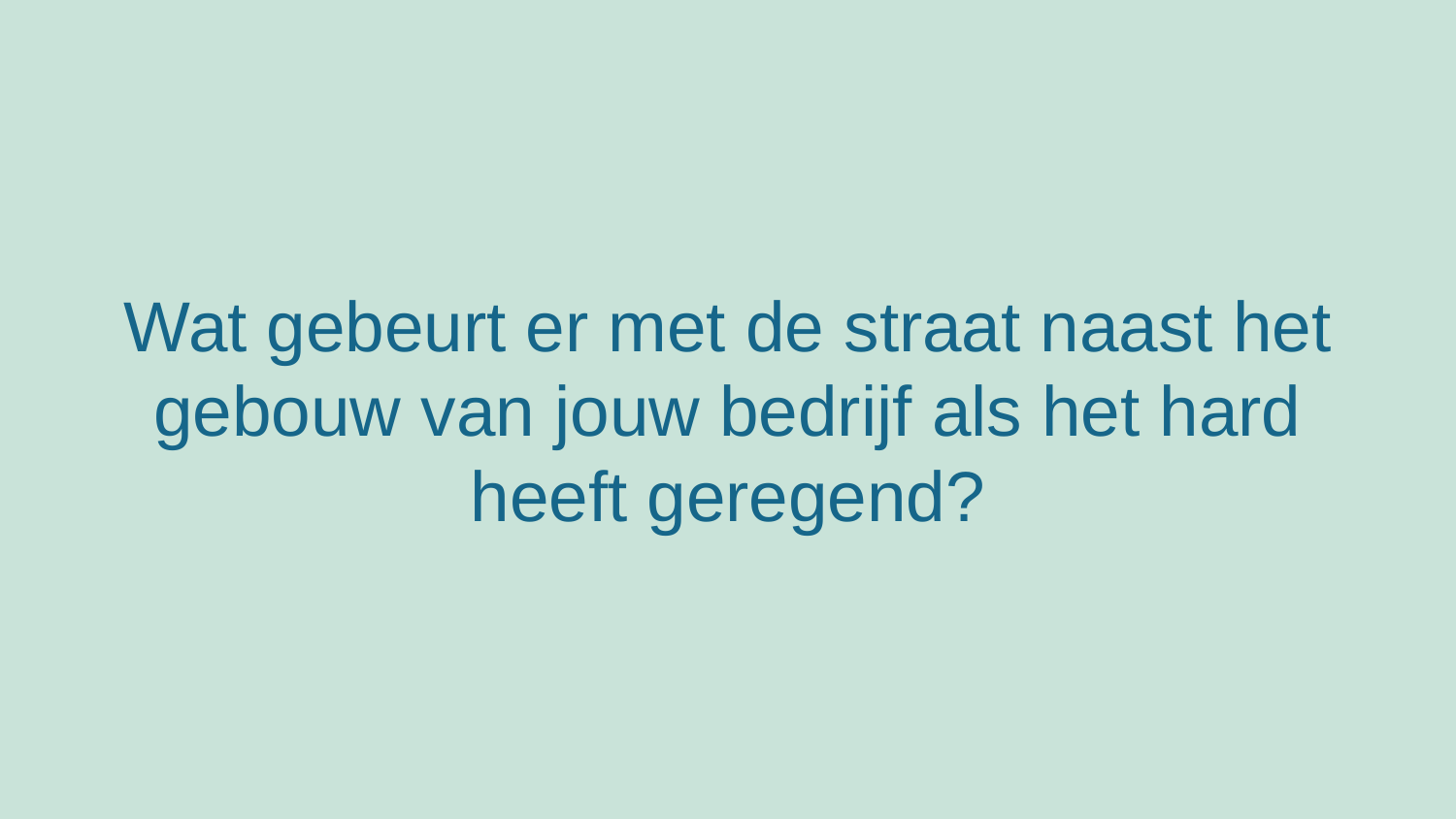

Wat gebeurt er met de straat naast het gebouw van jouw bedrijf als het hard heeft geregend?